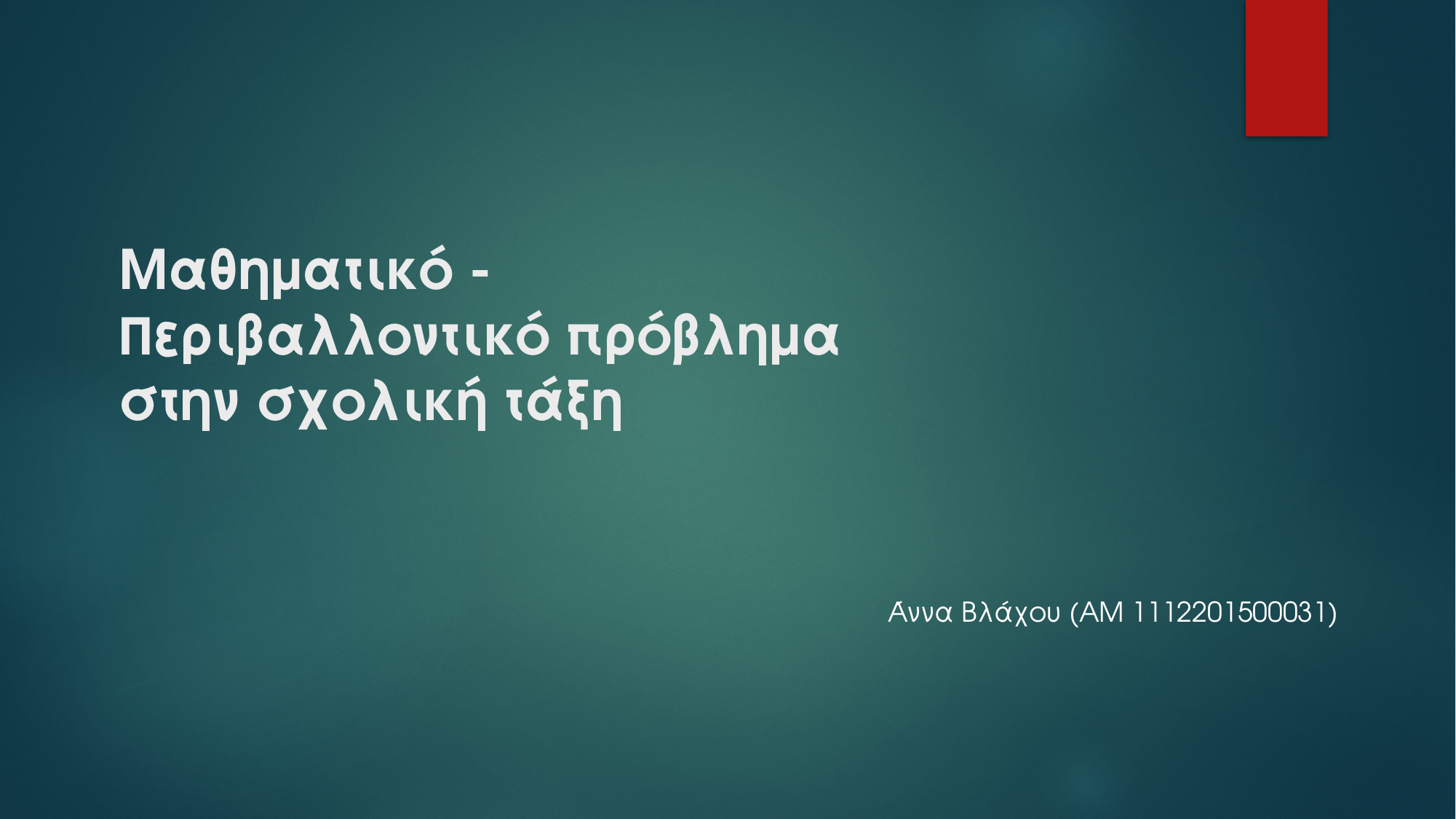

# Μαθηματικό - Περιβαλλοντικό πρόβλημα στην σχολική τάξη
Άννα Βλάχου (ΑΜ 1112201500031)